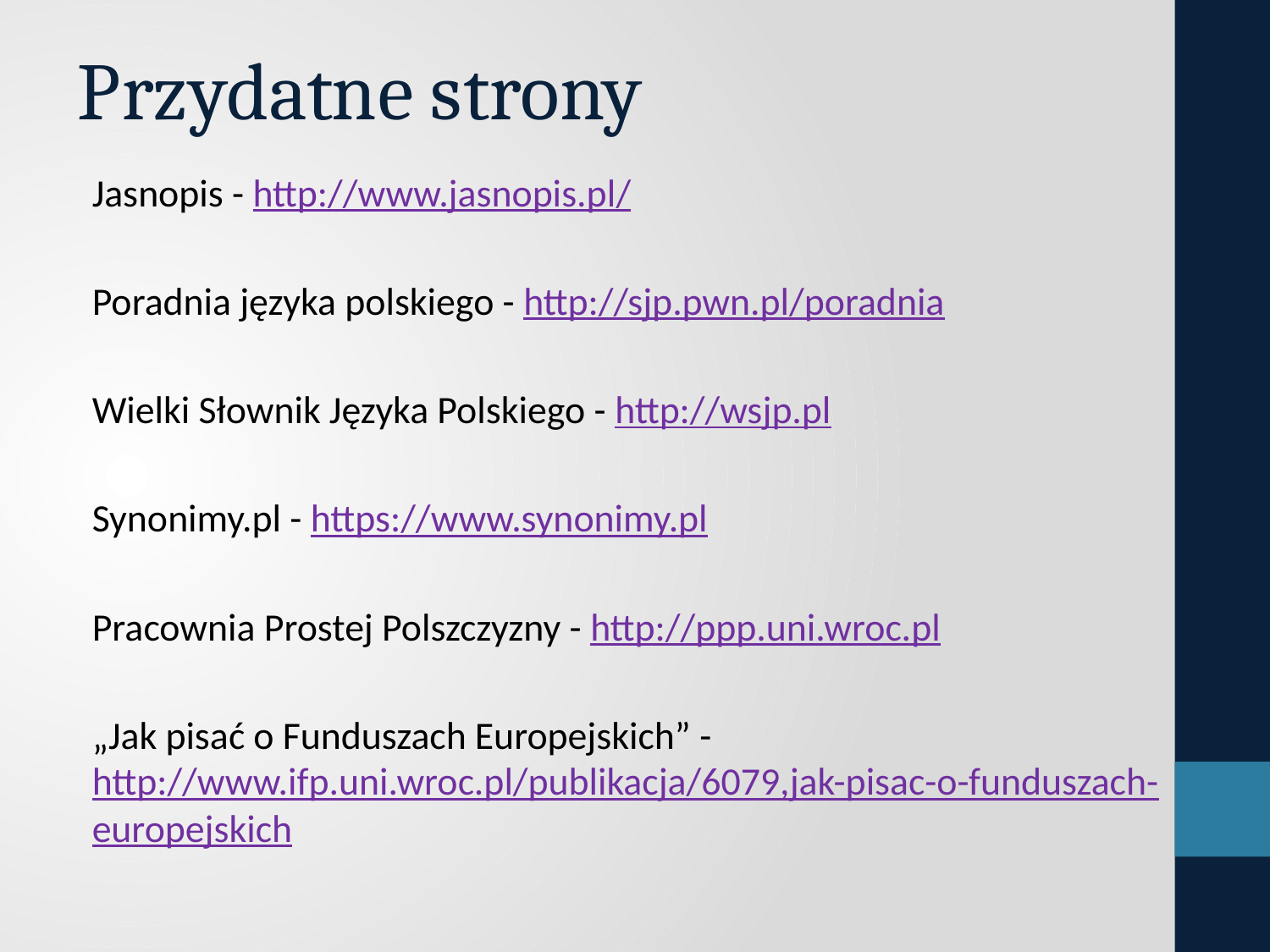

# Przydatne strony
Jasnopis - http://www.jasnopis.pl/

Poradnia języka polskiego - http://sjp.pwn.pl/poradnia

Wielki Słownik Języka Polskiego - http://wsjp.pl

Synonimy.pl - https://www.synonimy.pl

Pracownia Prostej Polszczyzny - http://ppp.uni.wroc.pl

„Jak pisać o Funduszach Europejskich” - http://www.ifp.uni.wroc.pl/publikacja/6079,jak-pisac-o-funduszach-europejskich